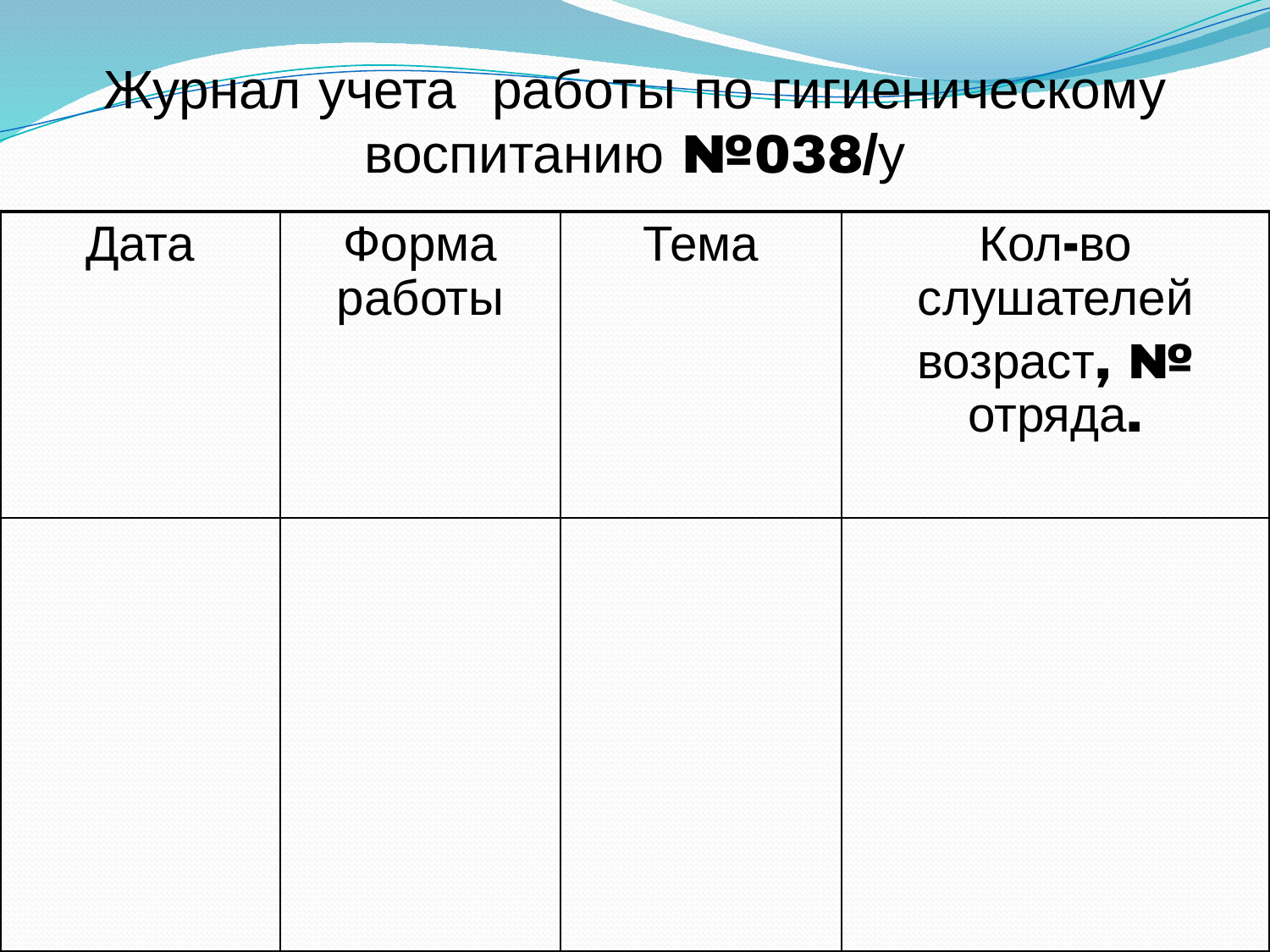

# Журнал учета  работы по гигиеническому воспитанию №038/у
| Дата | Форма работы | Тема | Кол-во слушателей возраст, № отряда. |
| --- | --- | --- | --- |
|  |  |  |  |